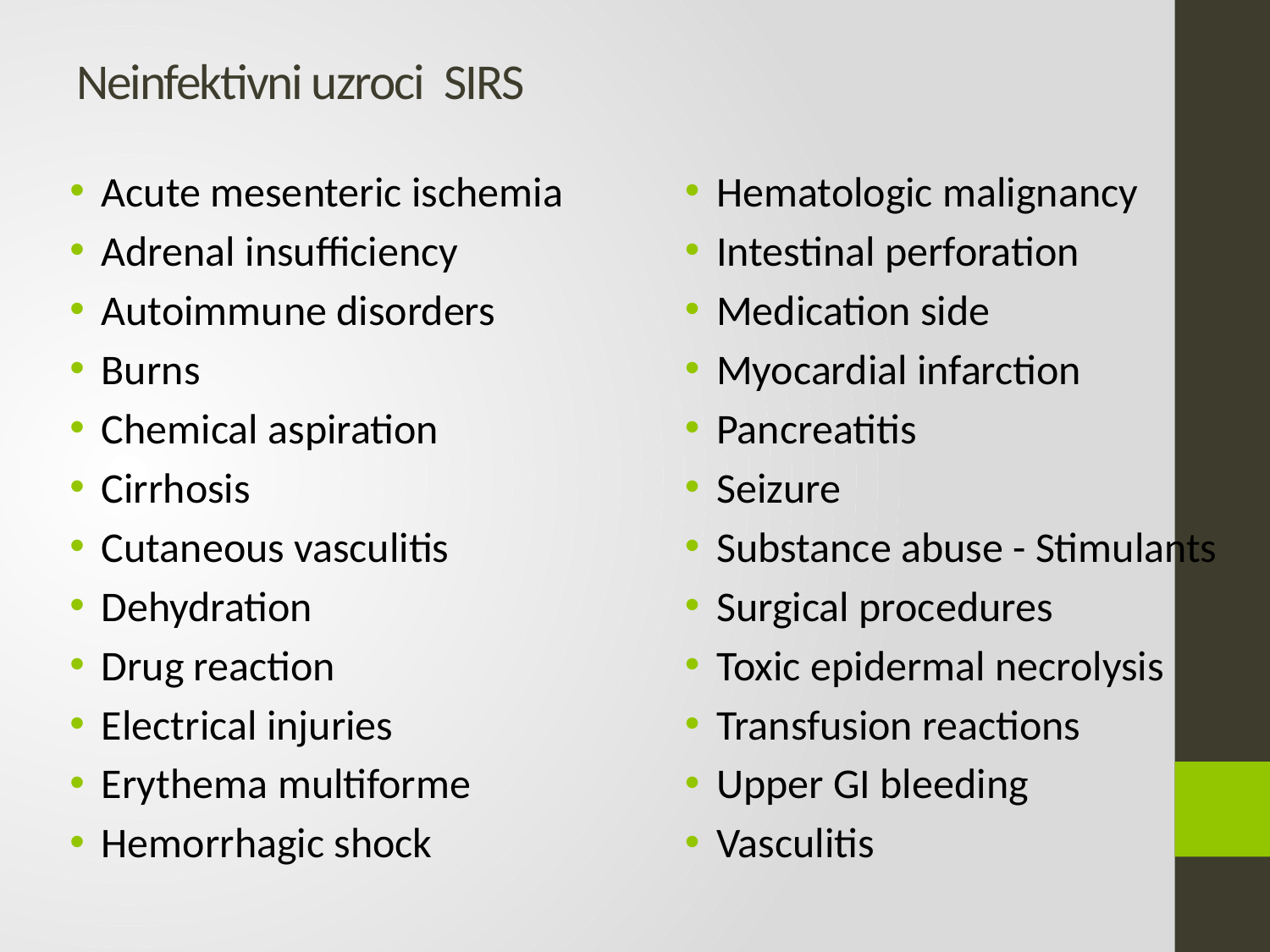

# Neinfektivni uzroci  SIRS
Acute mesenteric ischemia
Adrenal insufficiency
Autoimmune disorders
Burns
Chemical aspiration
Cirrhosis
Cutaneous vasculitis
Dehydration
Drug reaction
Electrical injuries
Erythema multiforme
Hemorrhagic shock

Hematologic malignancy
Intestinal perforation
Medication side
Myocardial infarction
Pancreatitis
Seizure
Substance abuse - Stimulants
Surgical procedures
Toxic epidermal necrolysis
Transfusion reactions
Upper GI bleeding
Vasculitis